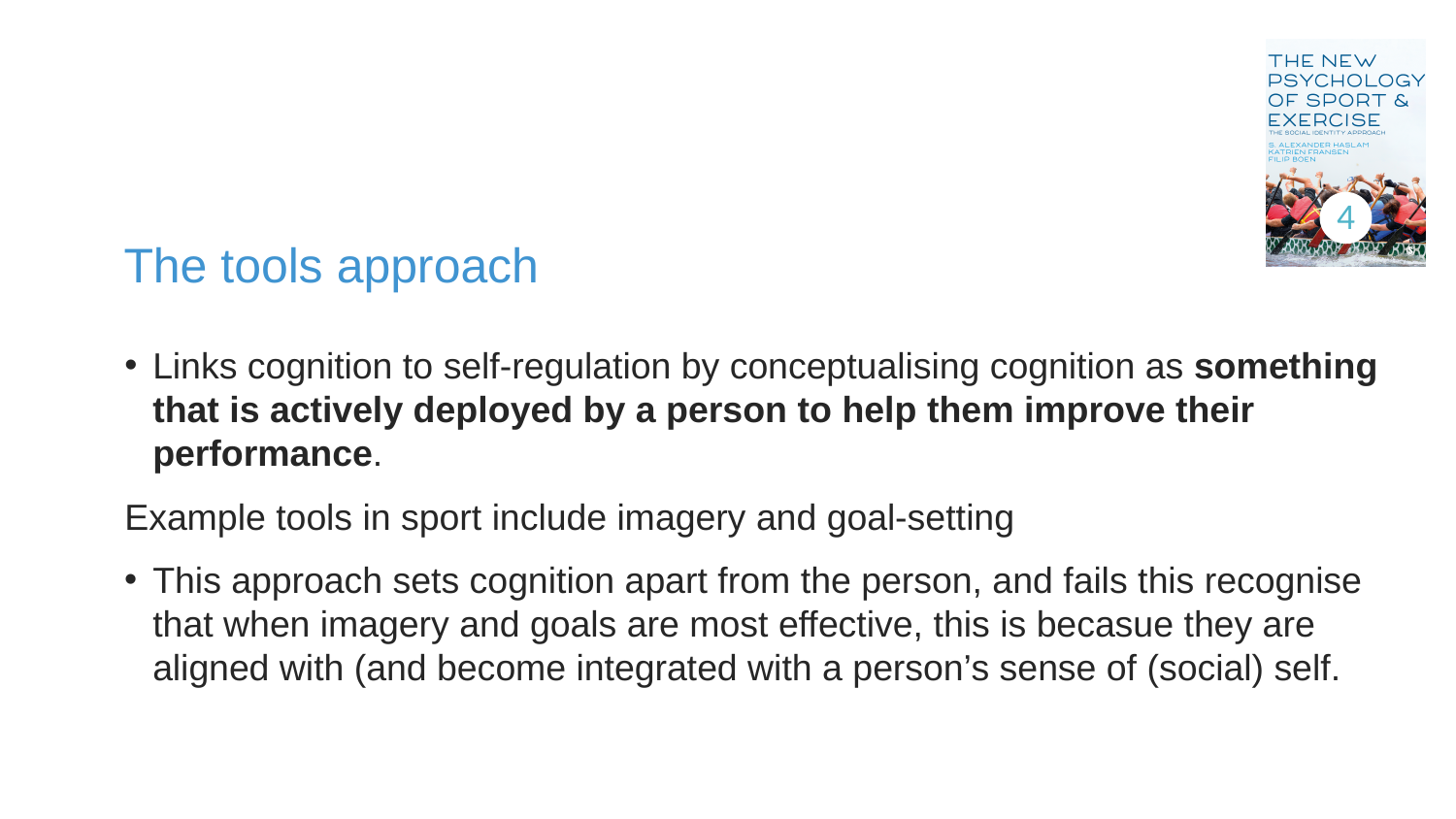

4
The tools approach
Links cognition to self-regulation by conceptualising cognition as something that is actively deployed by a person to help them improve their performance.
Example tools in sport include imagery and goal-setting
This approach sets cognition apart from the person, and fails this recognise that when imagery and goals are most effective, this is becasue they are aligned with (and become integrated with a person’s sense of (social) self.